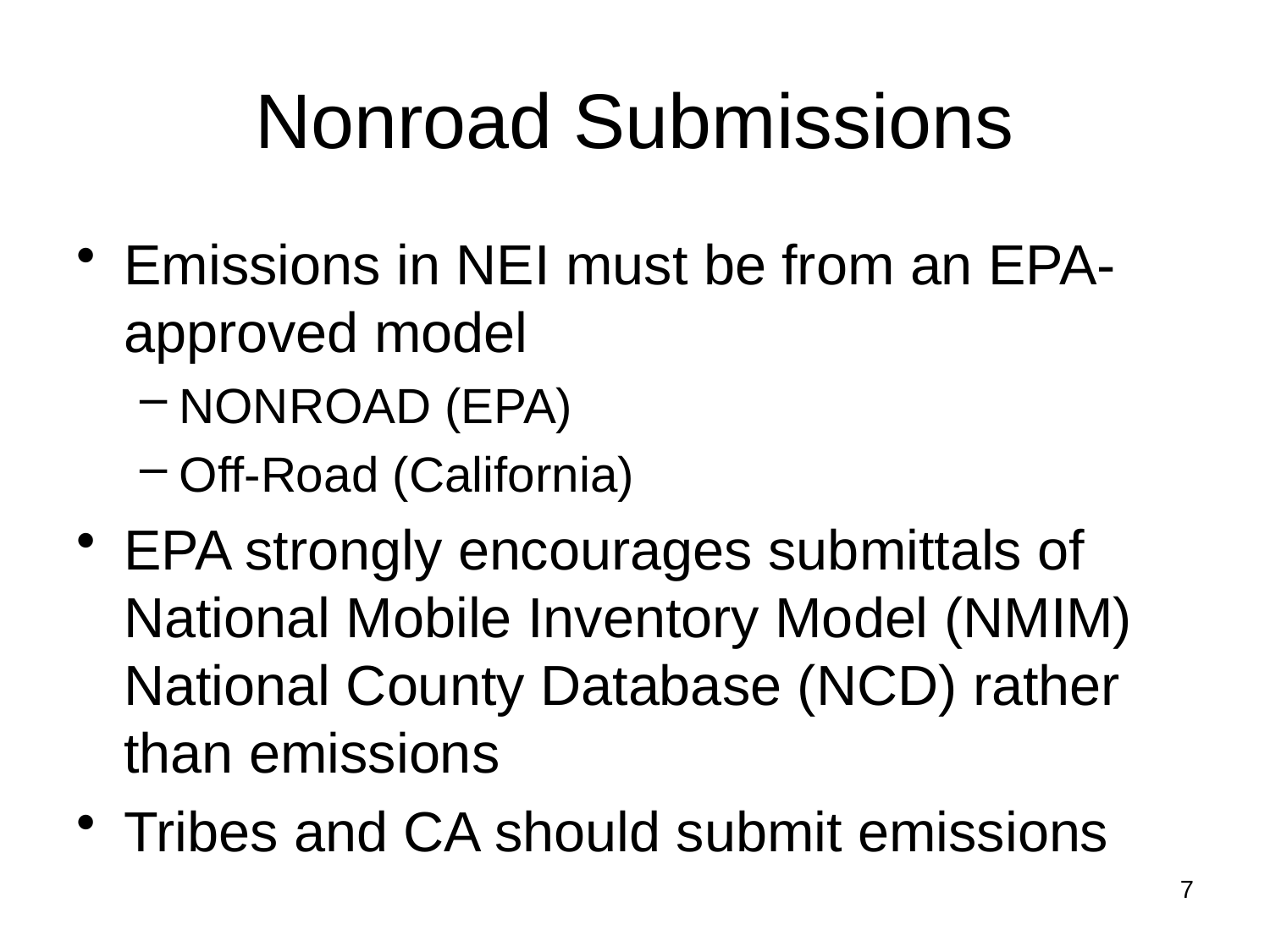

# Nonroad Submissions
Emissions in NEI must be from an EPA-approved model
NONROAD (EPA)
Off-Road (California)
EPA strongly encourages submittals of National Mobile Inventory Model (NMIM) National County Database (NCD) rather than emissions
Tribes and CA should submit emissions

7